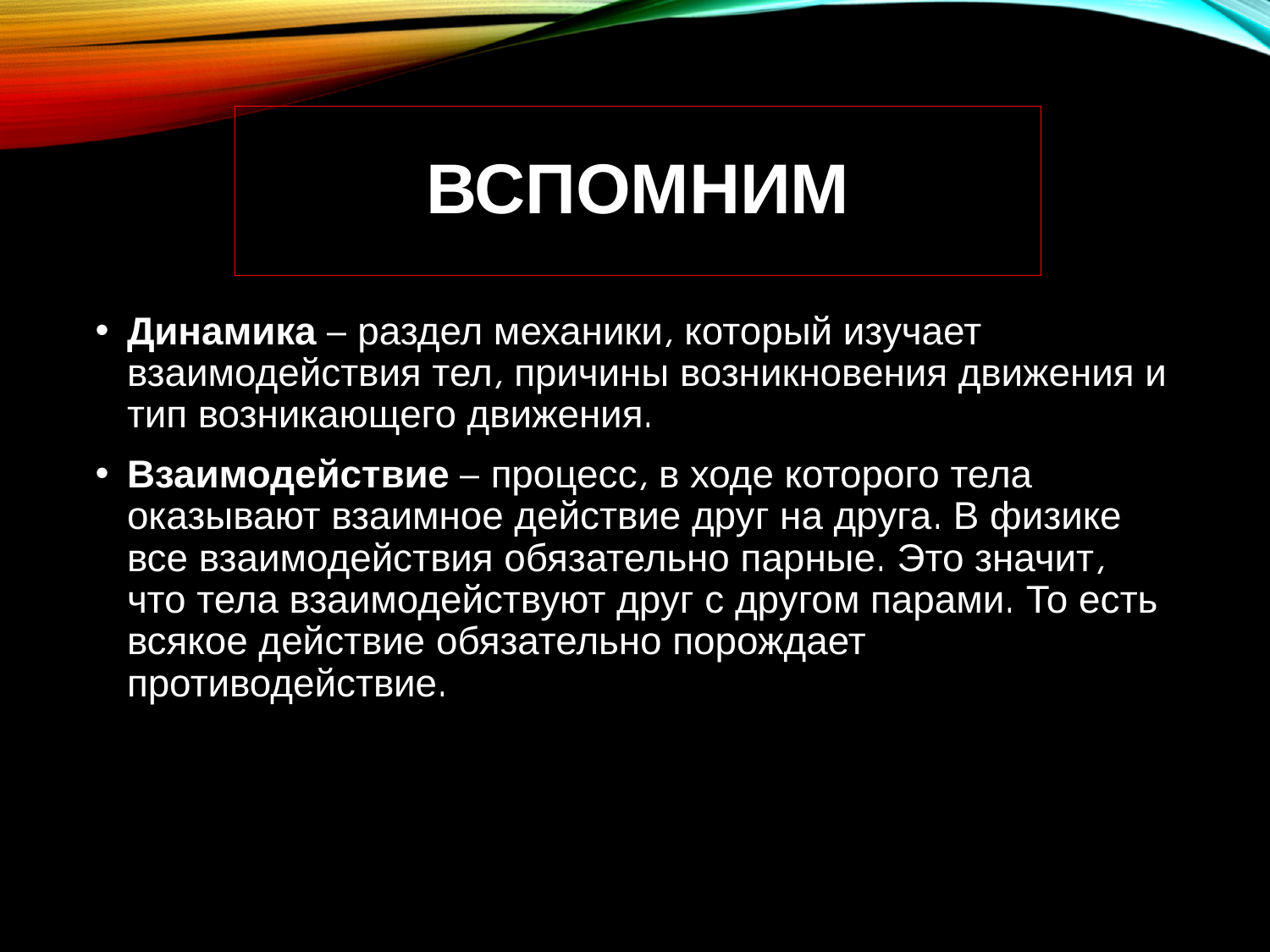

# ВСПОМНИМ
Динамика – раздел механики, который изучает взаимодействия тел, причины возникновения движения и тип возникающего движения.
Взаимодействие – процесс, в ходе которого тела оказывают взаимное действие друг на друга. В физике все взаимодействия обязательно парные. Это значит, что тела взаимодействуют друг с другом парами. То есть всякое действие обязательно порождает противодействие.